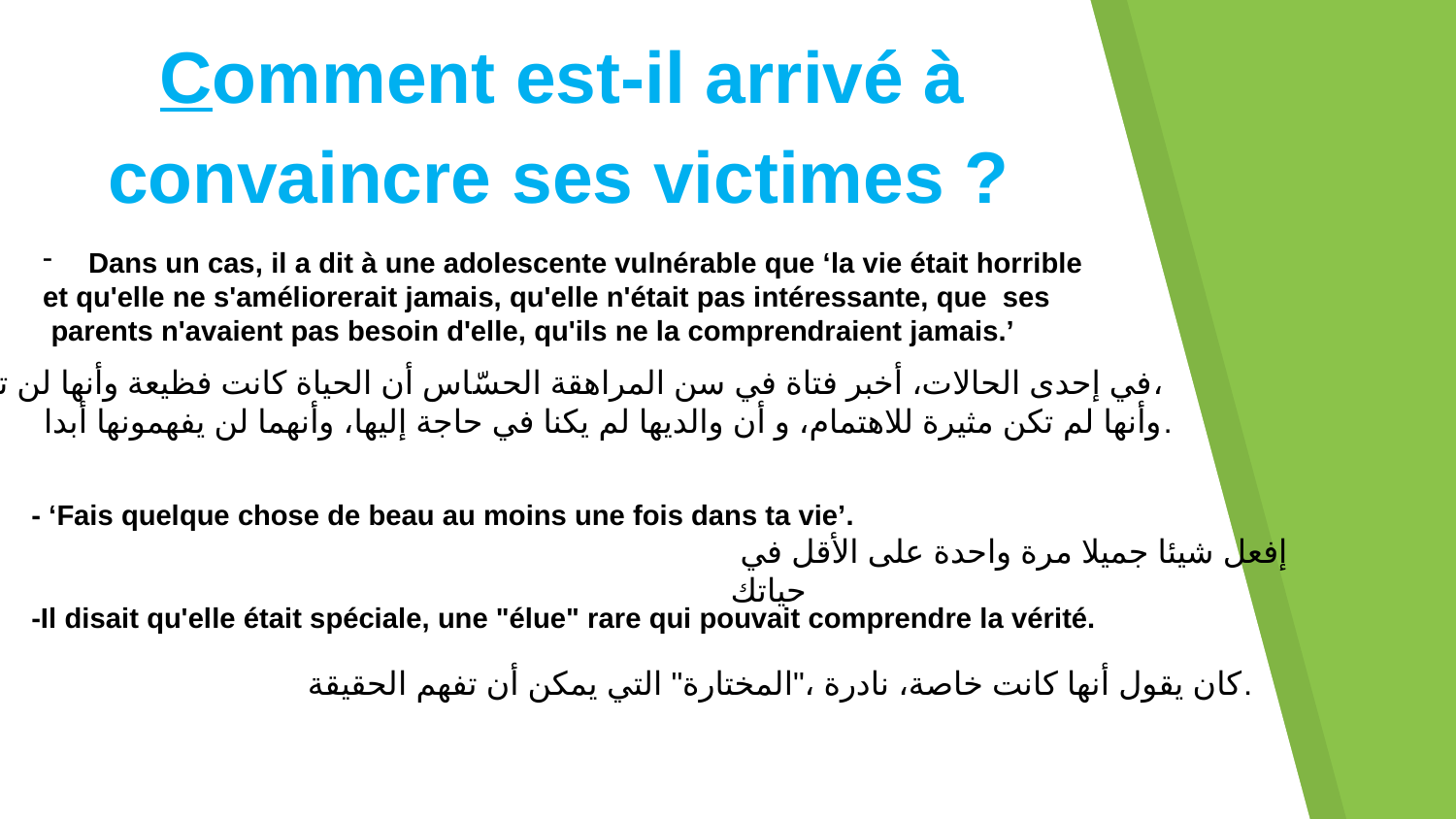

Comment est-il arrivé à
convaincre ses victimes ?

Dans un cas, il a dit à une adolescente vulnérable que ‘la vie était horrible
et qu'elle ne s'améliorerait jamais, qu'elle n'était pas intéressante, que  ses
 parents n'avaient pas besoin d'elle, qu'ils ne la comprendraient jamais.’
في إحدى الحالات، أخبر فتاة في سن المراهقة الحسّاس أن الحياة كانت فظيعة وأنها لن تتحسن أبدا،
وأنها لم تكن مثيرة للاهتمام، و أن والديها لم يكنا في حاجة إليها، وأنهما لن يفهمونها أبدا.
- ‘Fais quelque chose de beau au moins une fois dans ta vie’.
 إفعل شيئا جميلا مرة واحدة على الأقل في حياتك

-Il disait qu'elle était spéciale, une "élue" rare qui pouvait comprendre la vérité.
كان يقول أنها كانت خاصة، نادرة ،"المختارة" التي يمكن أن تفهم الحقيقة.